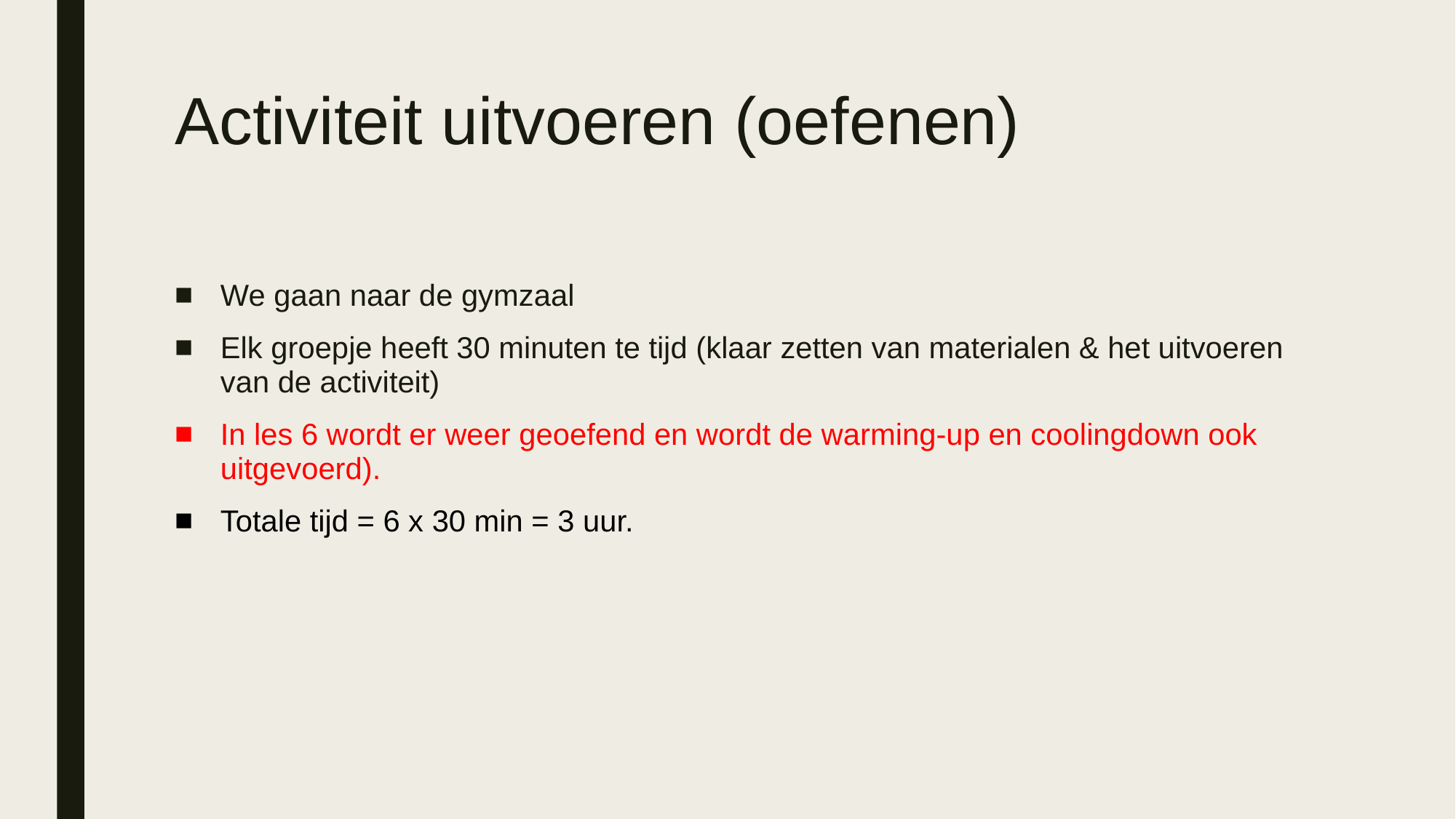

# Activiteit uitvoeren (oefenen)
We gaan naar de gymzaal
Elk groepje heeft 30 minuten te tijd (klaar zetten van materialen & het uitvoeren van de activiteit)
In les 6 wordt er weer geoefend en wordt de warming-up en coolingdown ook uitgevoerd).
Totale tijd = 6 x 30 min = 3 uur.